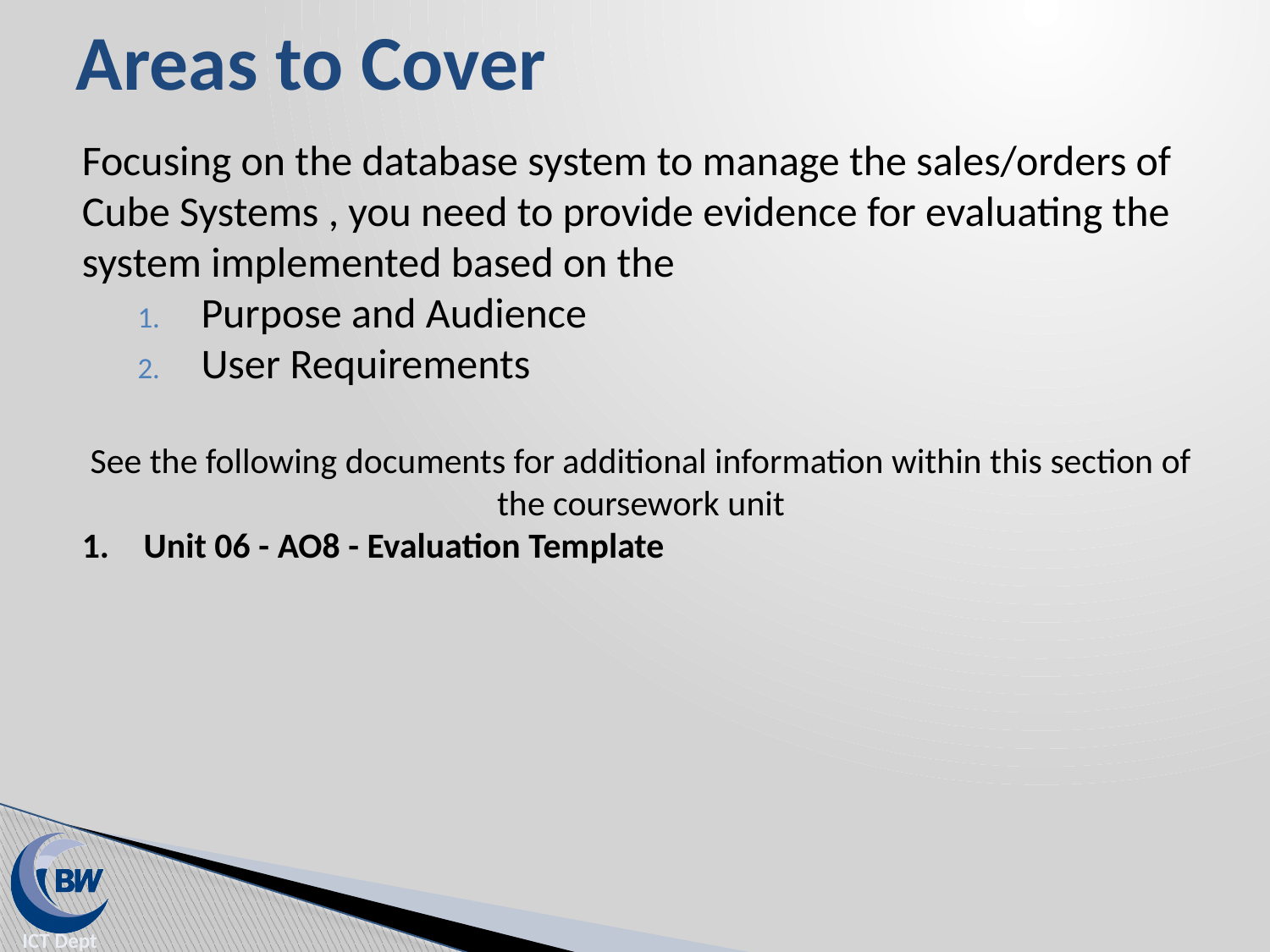

# Areas to Cover
Focusing on the database system to manage the sales/orders of Cube Systems , you need to provide evidence for evaluating the system implemented based on the
Purpose and Audience
User Requirements

See the following documents for additional information within this section of the coursework unit
Unit 06 - AO8 - Evaluation Template